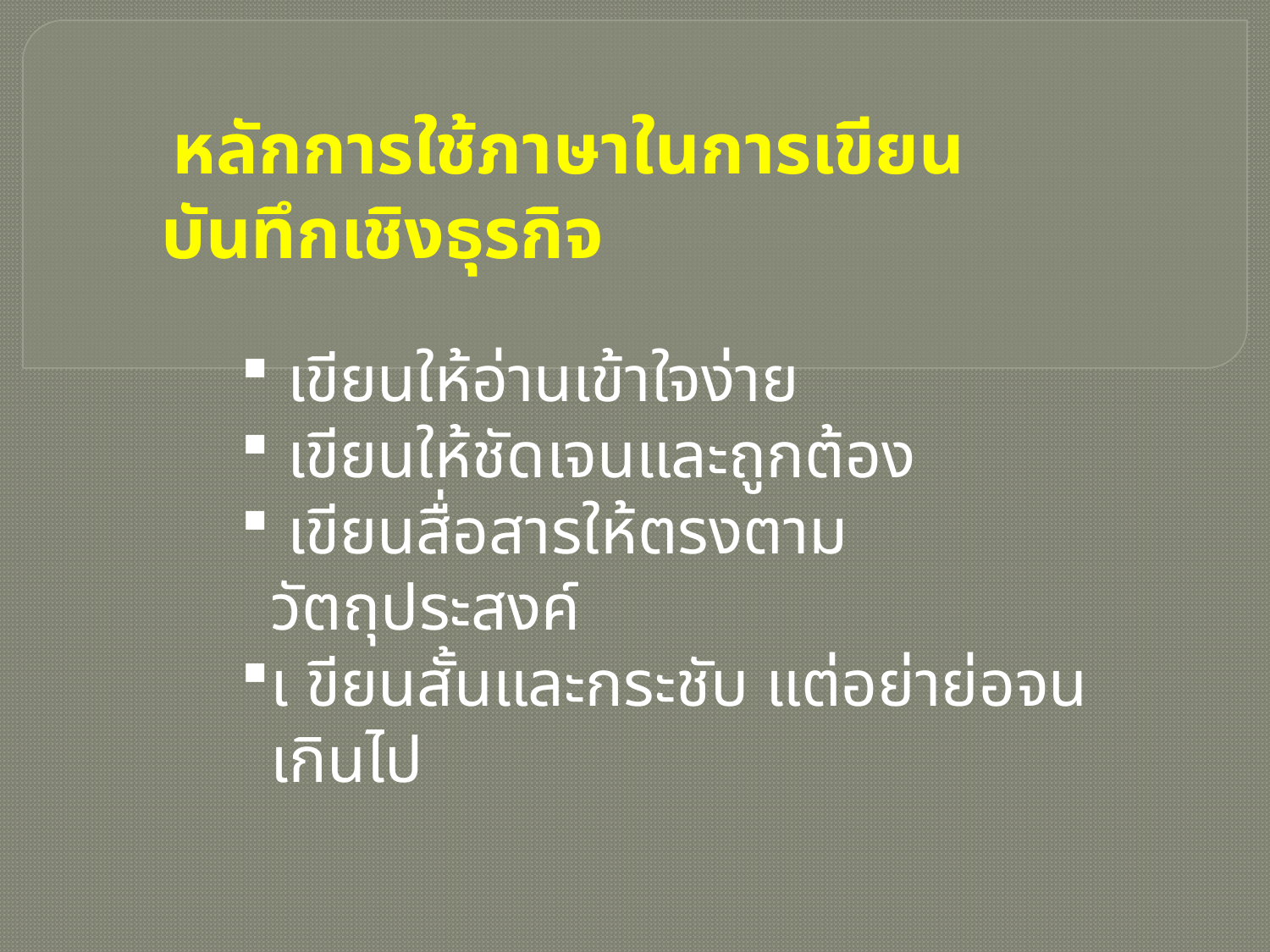

หลักการใช้ภาษาในการเขียนบันทึกเชิงธุรกิจ
 เขียนให้อ่านเข้าใจง่าย
 เขียนให้ชัดเจนและถูกต้อง
 เขียนสื่อสารให้ตรงตามวัตถุประสงค์
เ ขียนสั้นและกระชับ แต่อย่าย่อจนเกินไป